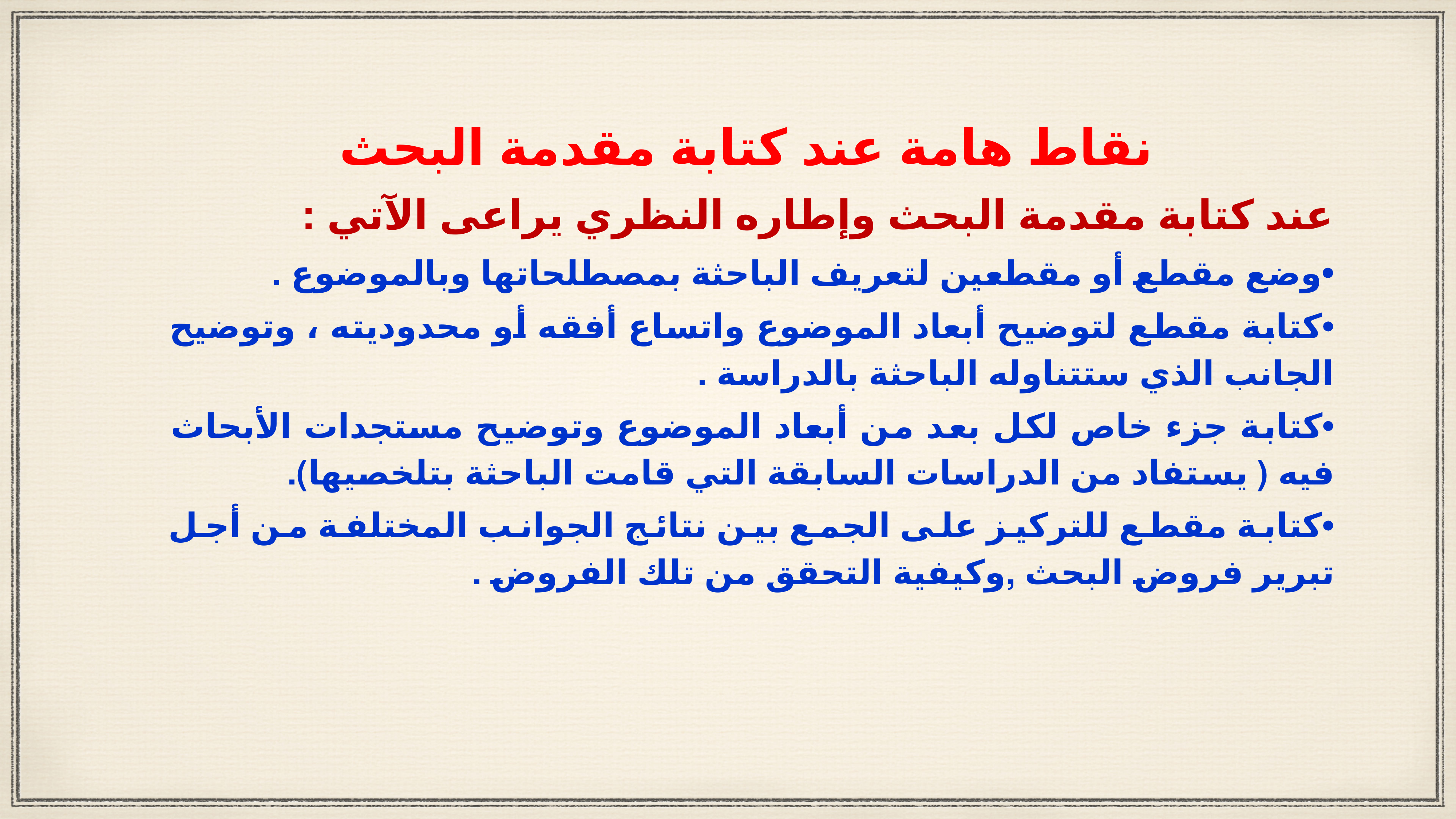

نقاط هامة عند كتابة مقدمة البحث
عند كتابة مقدمة البحث وإطاره النظري يراعى الآتي :
•	وضع مقطع أو مقطعين لتعريف الباحثة بمصطلحاتها وبالموضوع .
•	كتابة مقطع لتوضيح أبعاد الموضوع واتساع أفقه أو محدوديته ، وتوضيح الجانب الذي ستتناوله الباحثة بالدراسة .
•	كتابة جزء خاص لكل بعد من أبعاد الموضوع وتوضيح مستجدات الأبحاث فيه ( يستفاد من الدراسات السابقة التي قامت الباحثة بتلخصيها).
•	كتابة مقطع للتركيز على الجمع بين نتائج الجوانب المختلفة من أجل تبرير فروض البحث ,وكيفية التحقق من تلك الفروض .